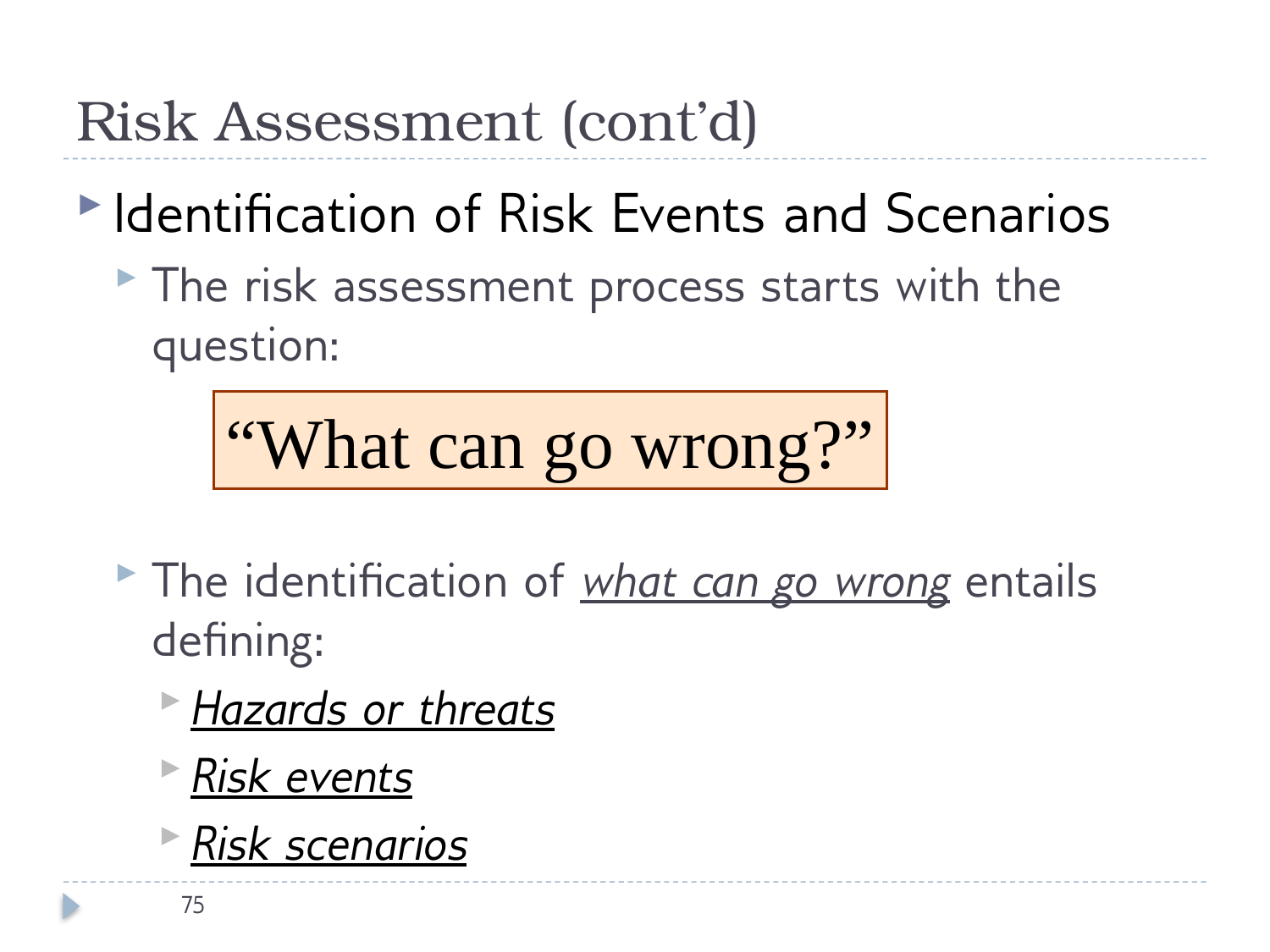

# Risk Assessment (cont’d)
Identification of Risk Events and Scenarios
The risk assessment process starts with the question:

The identification of what can go wrong entails defining:
Hazards or threats
Risk events
Risk scenarios
“What can go wrong?”
75